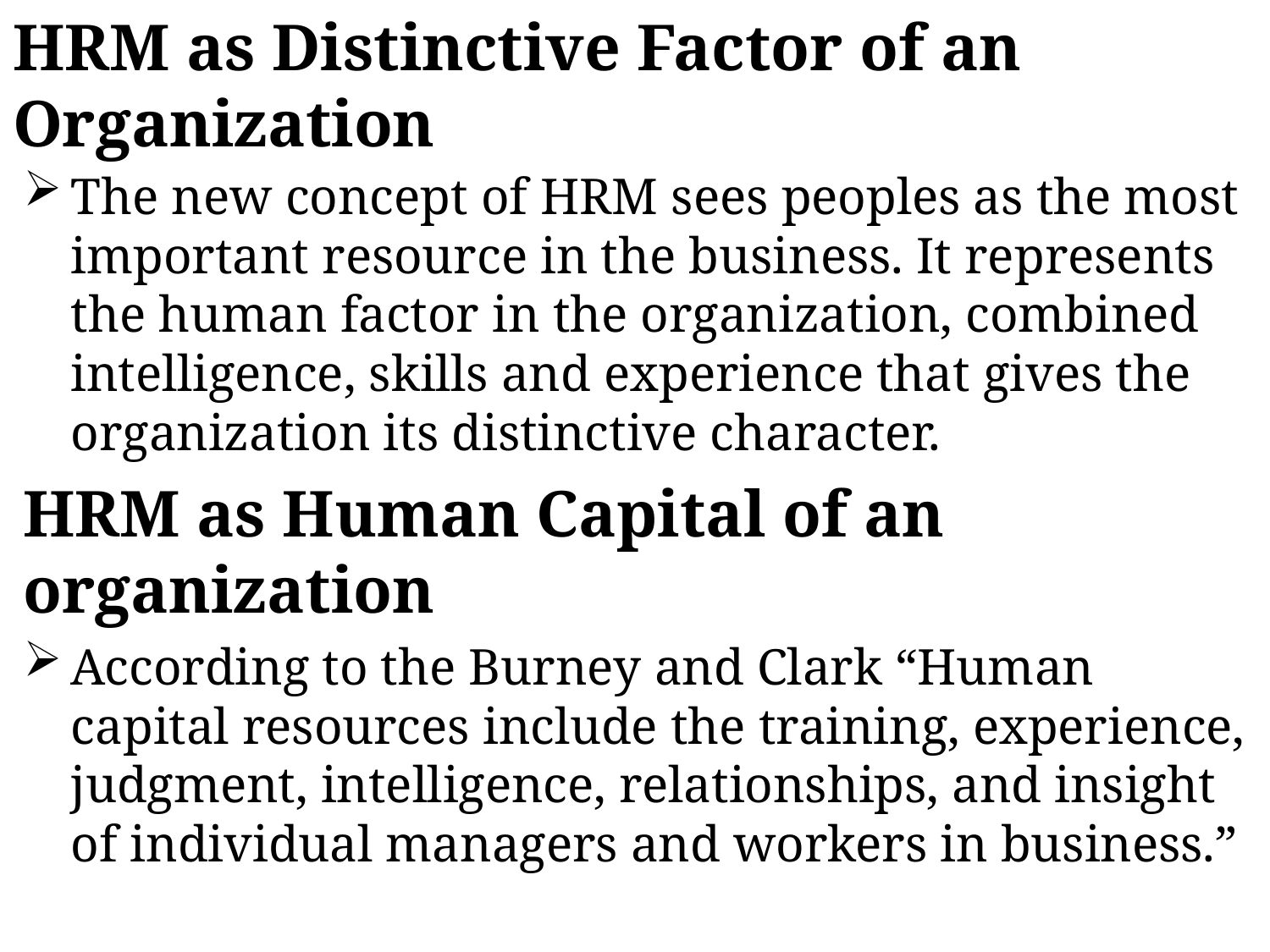

# HRM as Distinctive Factor of an Organization
The new concept of HRM sees peoples as the most important resource in the business. It represents the human factor in the organization, combined intelligence, skills and experience that gives the organization its distinctive character.
HRM as Human Capital of an organization
According to the Burney and Clark “Human capital resources include the training, experience, judgment, intelligence, relationships, and insight of individual managers and workers in business.”